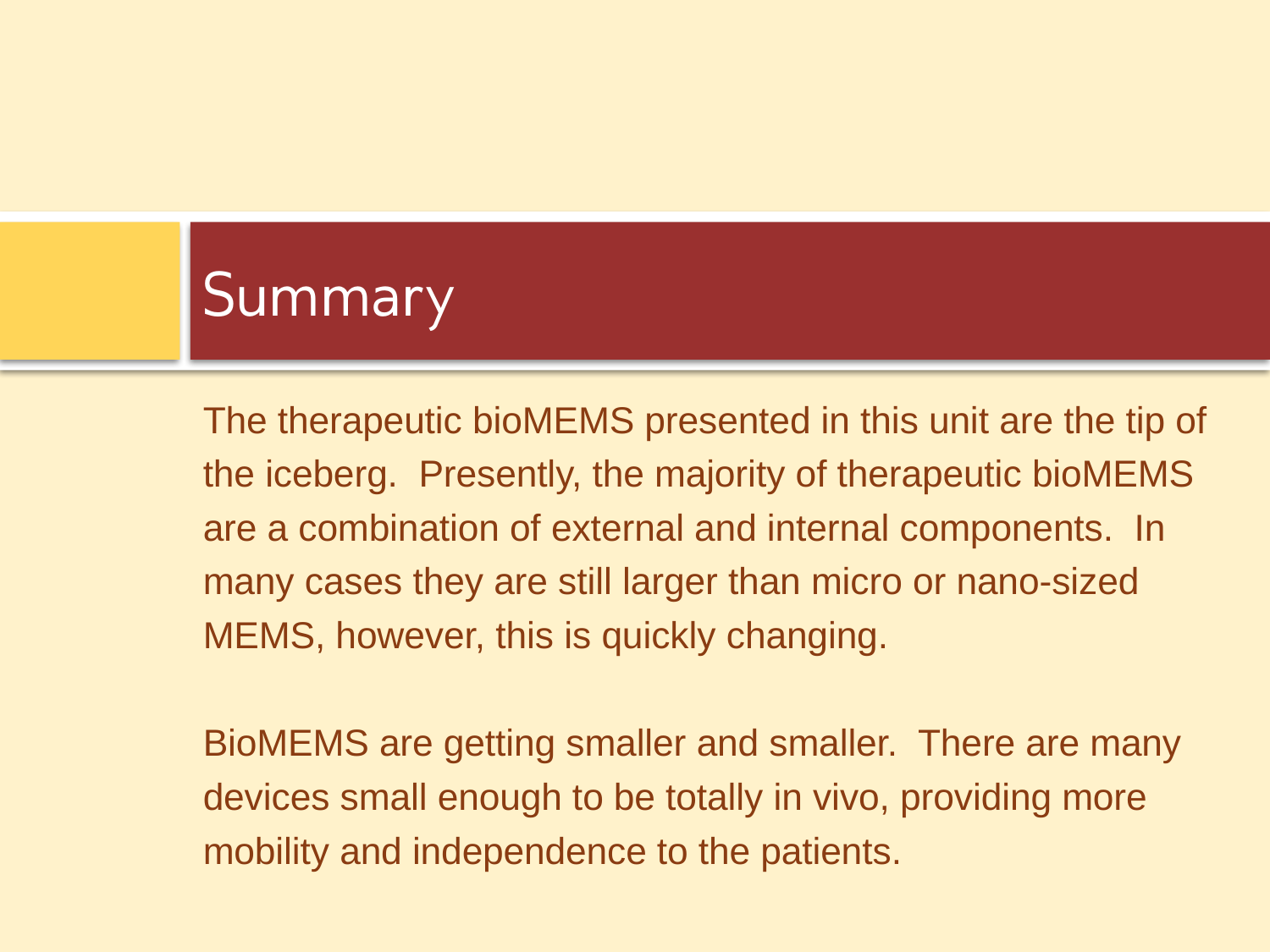

# Summary
The therapeutic bioMEMS presented in this unit are the tip of the iceberg.  Presently, the majority of therapeutic bioMEMS are a combination of external and internal components.  In many cases they are still larger than micro or nano-sized MEMS, however, this is quickly changing.

BioMEMS are getting smaller and smaller.  There are many devices small enough to be totally in vivo, providing more mobility and independence to the patients.